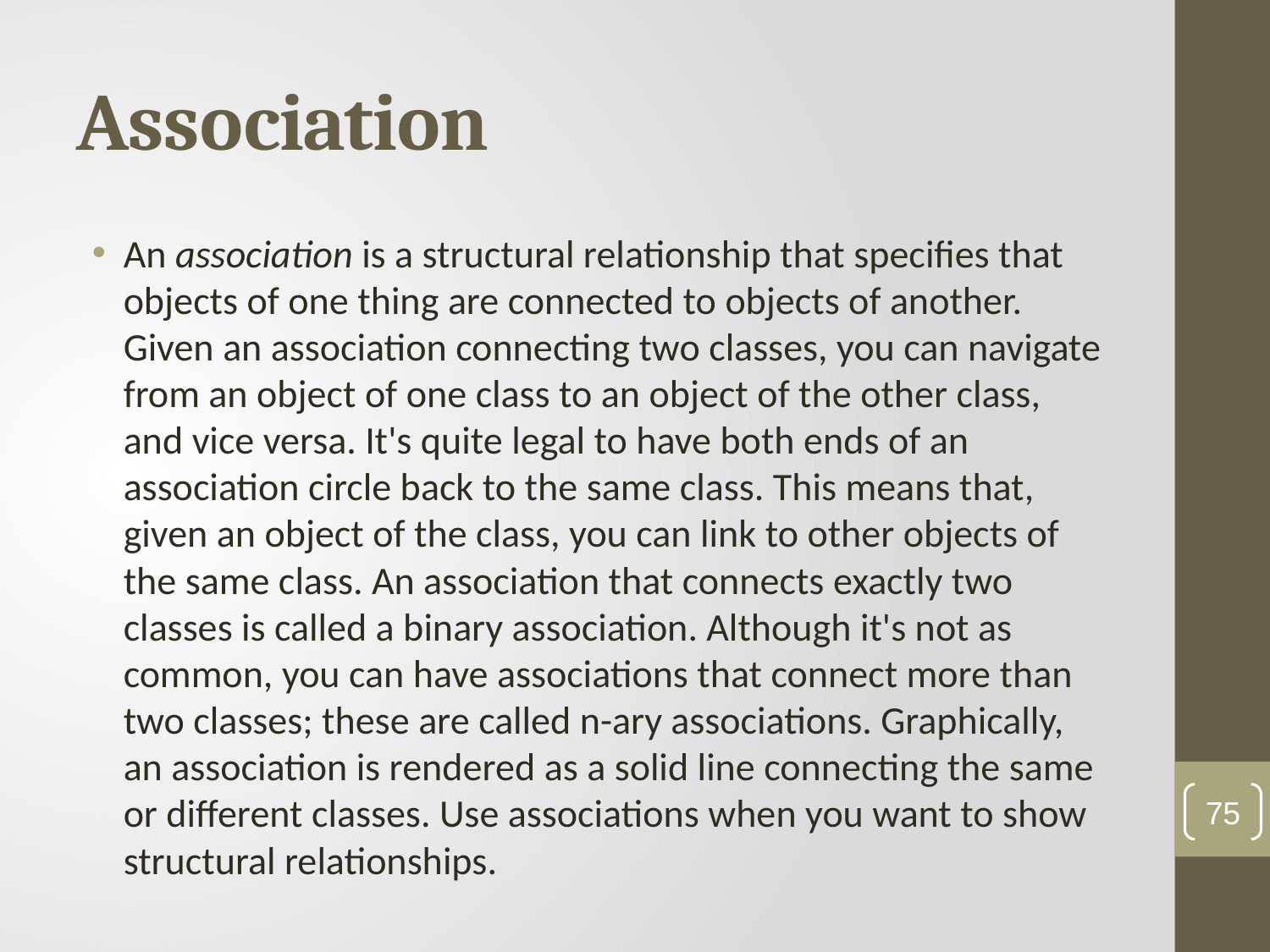

# Association
An association is a structural relationship that specifies that objects of one thing are connected to objects of another. Given an association connecting two classes, you can navigate from an object of one class to an object of the other class, and vice versa. It's quite legal to have both ends of an association circle back to the same class. This means that, given an object of the class, you can link to other objects of the same class. An association that connects exactly two classes is called a binary association. Although it's not as common, you can have associations that connect more than two classes; these are called n-ary associations. Graphically, an association is rendered as a solid line connecting the same or different classes. Use associations when you want to show structural relationships.

75